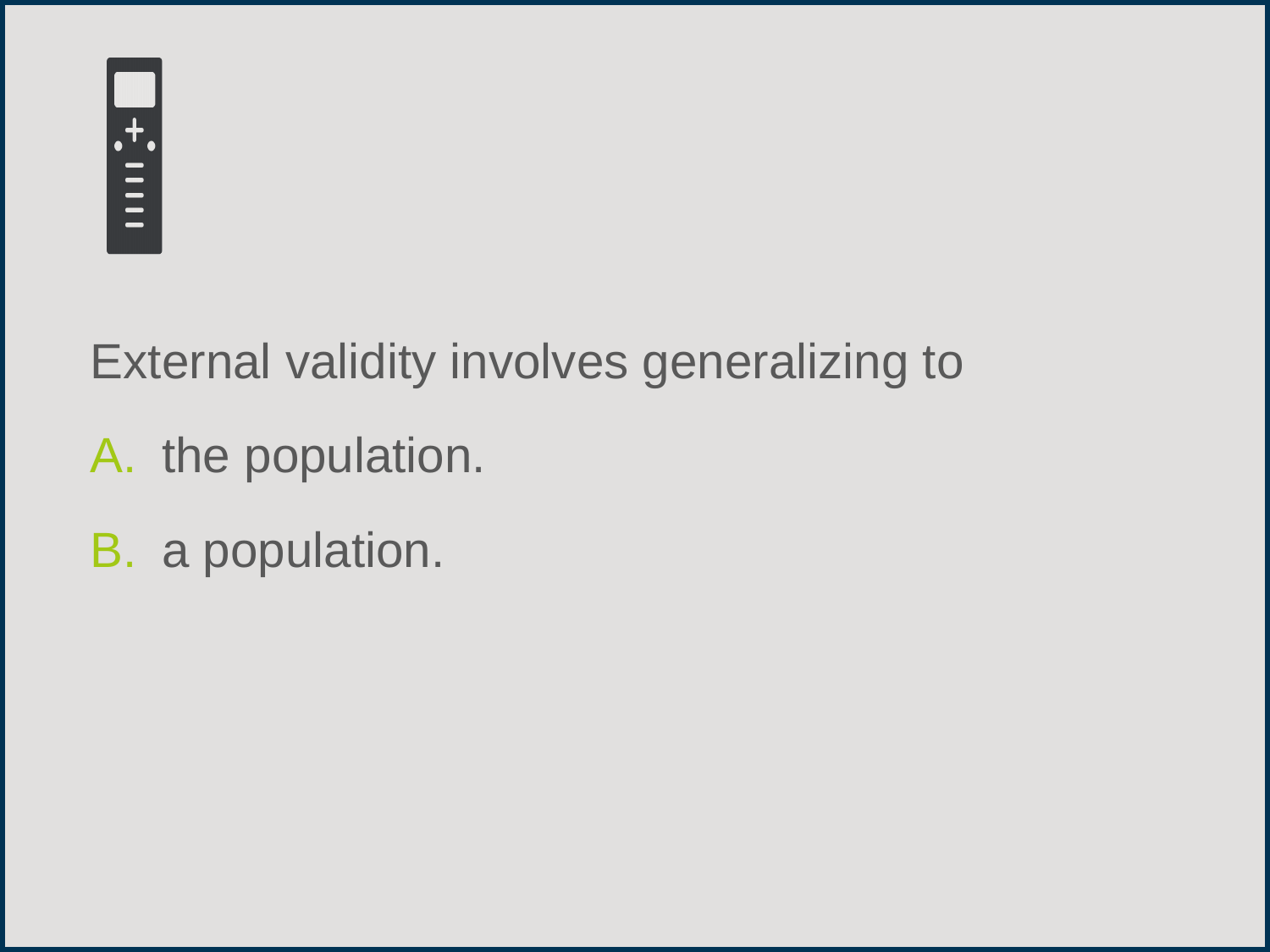

External validity involves generalizing to
the population.
a population.